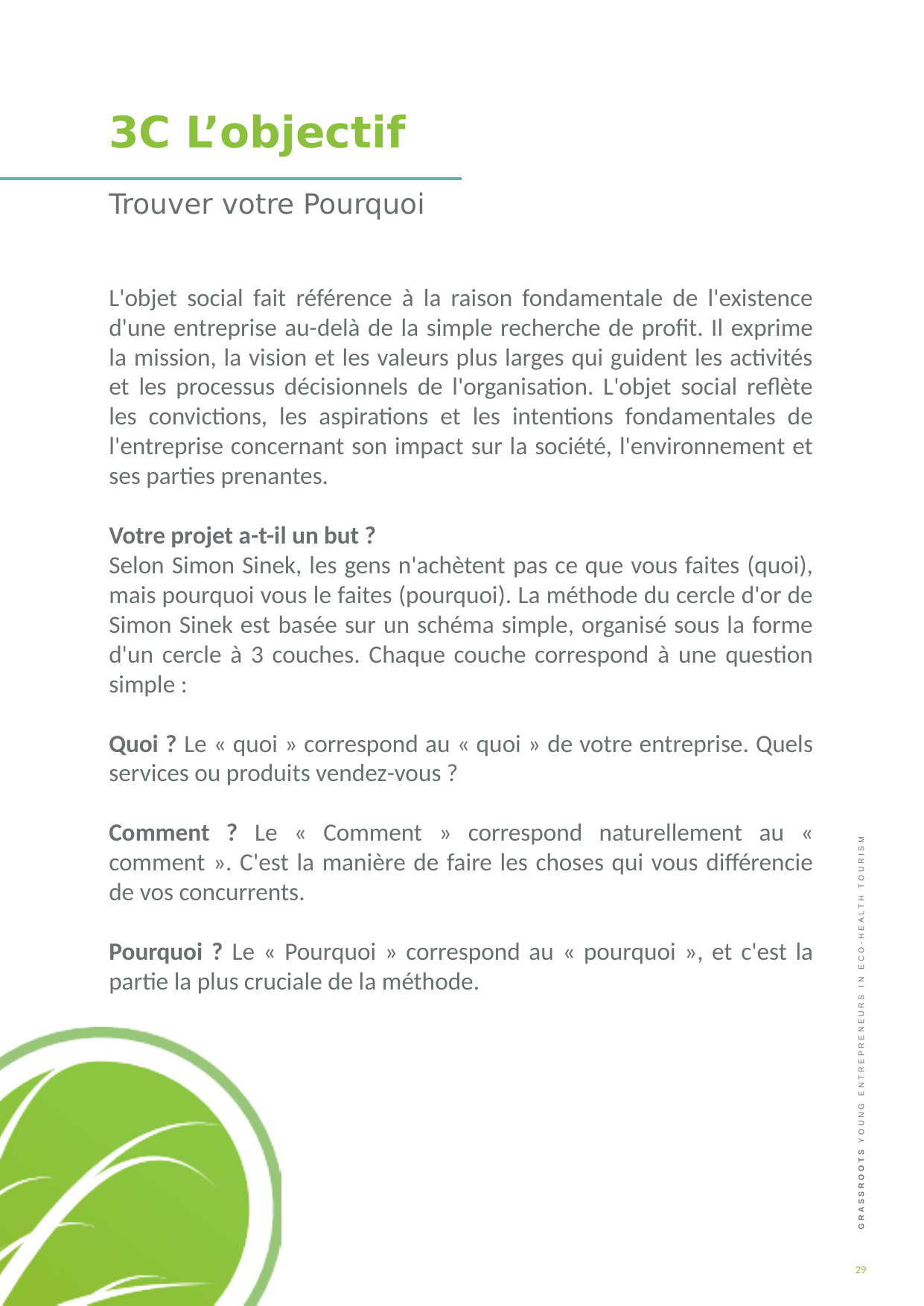

3C L’objectif
Trouver votre Pourquoi
L'objet social fait référence à la raison fondamentale de l'existence d'une entreprise au-delà de la simple recherche de profit. Il exprime la mission, la vision et les valeurs plus larges qui guident les activités et les processus décisionnels de l'organisation. L'objet social reflète les convictions, les aspirations et les intentions fondamentales de l'entreprise concernant son impact sur la société, l'environnement et ses parties prenantes.

Votre projet a-t-il un but ?
Selon Simon Sinek, les gens n'achètent pas ce que vous faites (quoi), mais pourquoi vous le faites (pourquoi). La méthode du cercle d'or de Simon Sinek est basée sur un schéma simple, organisé sous la forme d'un cercle à 3 couches. Chaque couche correspond à une question simple :

Quoi ? Le « quoi » correspond au « quoi » de votre entreprise. Quels services ou produits vendez-vous ?

Comment ? Le « Comment » correspond naturellement au « comment ». C'est la manière de faire les choses qui vous différencie de vos concurrents.

Pourquoi ? Le « Pourquoi » correspond au « pourquoi », et c'est la partie la plus cruciale de la méthode.

29